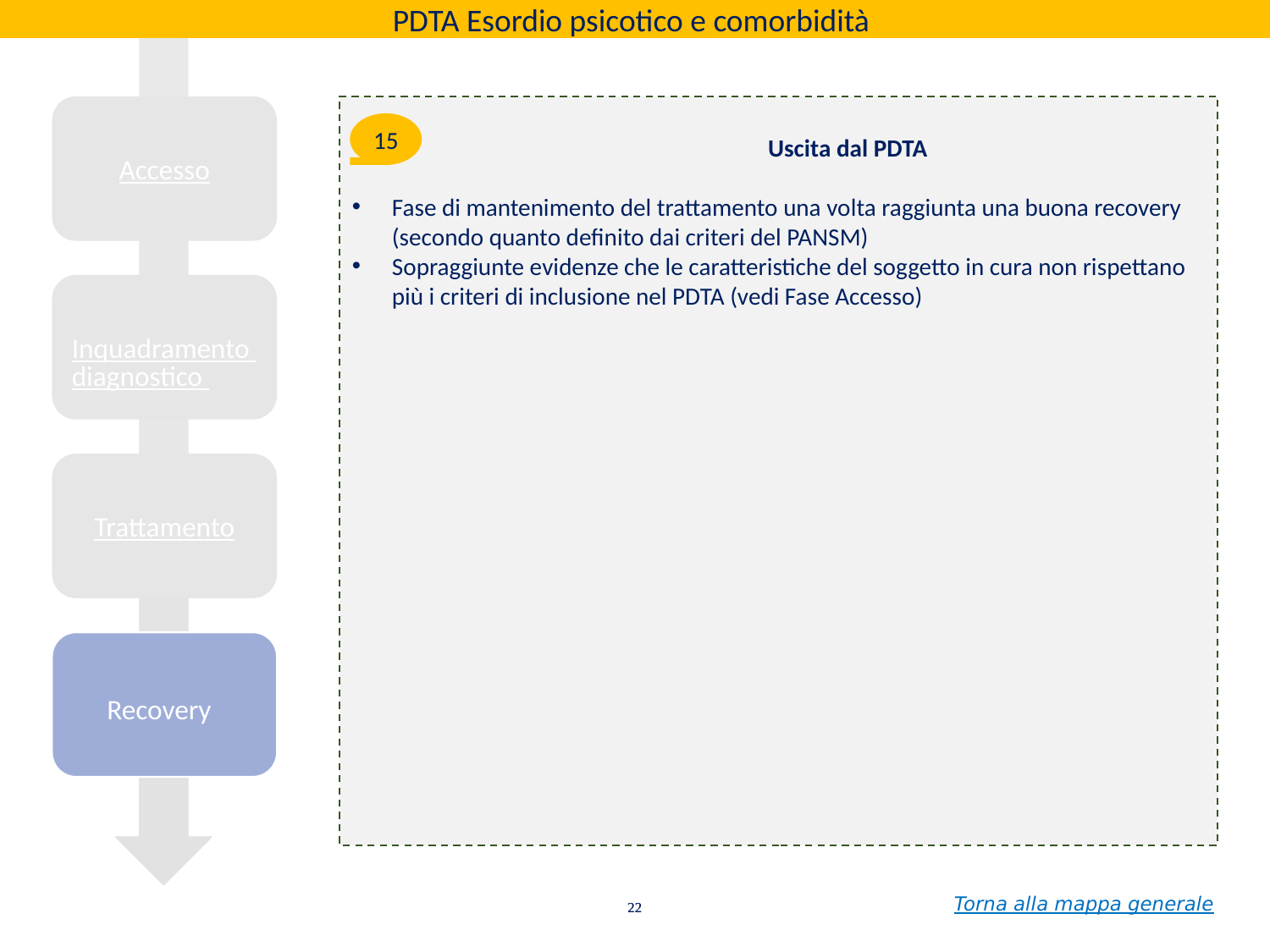

PDTA Esordio psicotico e comorbidità

Accesso

	  Uscita dal PDTA

Fase di mantenimento del trattamento una volta raggiunta una buona recovery (secondo quanto definito dai criteri del PANSM)
Sopraggiunte evidenze che le caratteristiche del soggetto in cura non rispettano più i criteri di inclusione nel PDTA (vedi Fase Accesso)
15
Inquadramento diagnostico
Trattamento
Recovery
Torna alla mappa generale